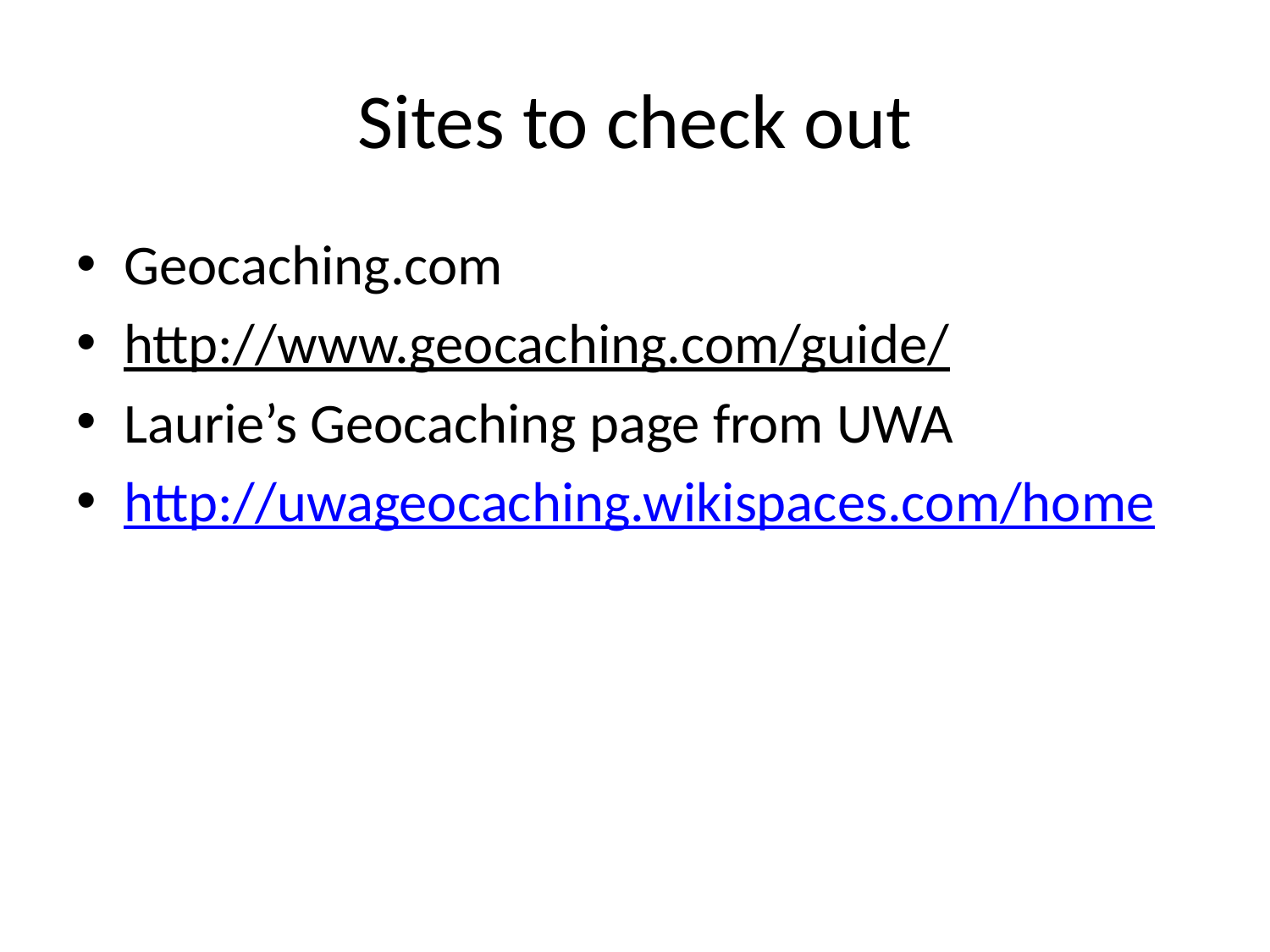

# Sites to check out
Geocaching.com
http://www.geocaching.com/guide/
Laurie’s Geocaching page from UWA
http://uwageocaching.wikispaces.com/home